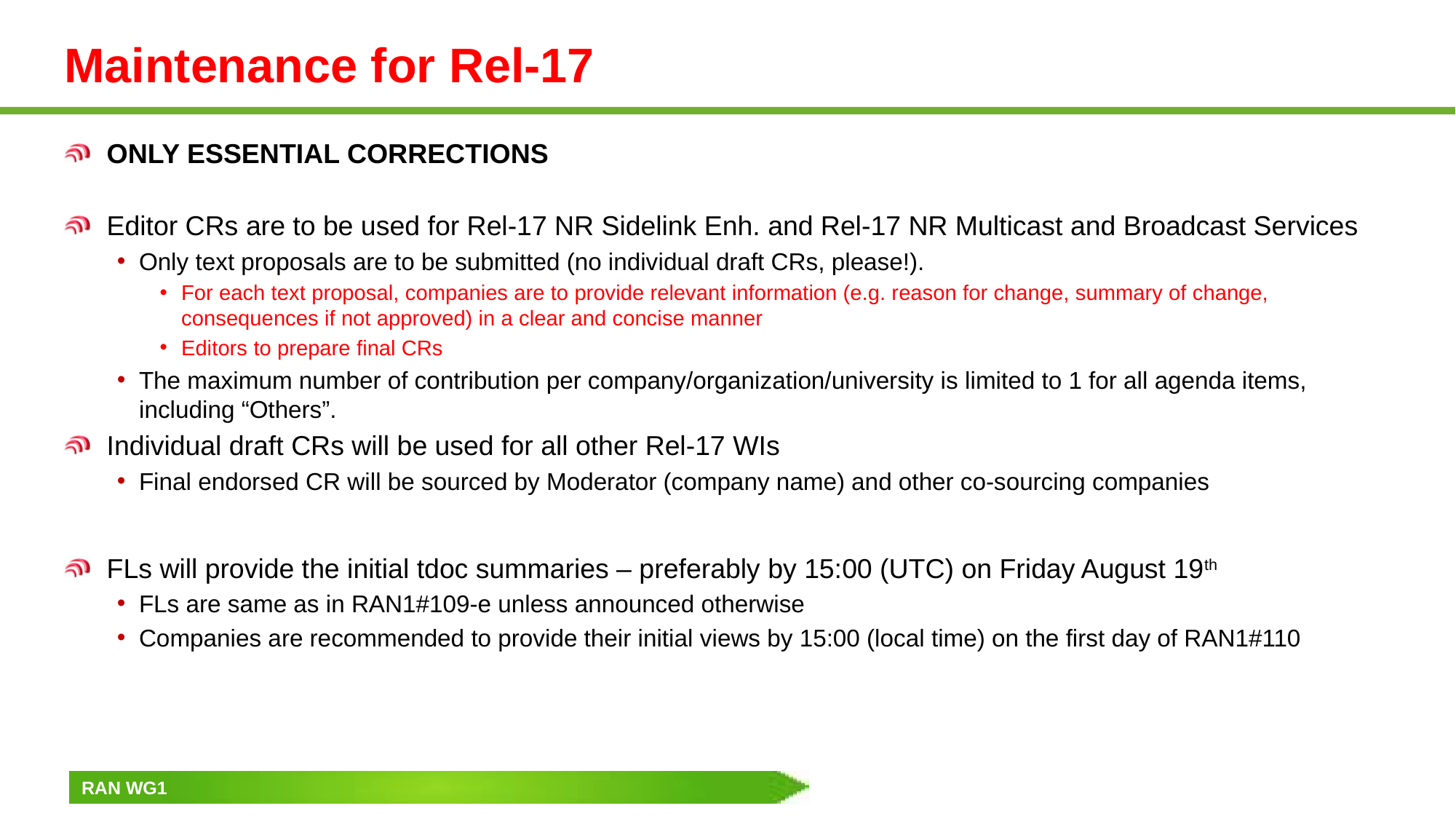

# Maintenance for Rel-17
ONLY ESSENTIAL CORRECTIONS

Editor CRs are to be used for Rel-17 NR Sidelink Enh. and Rel-17 NR Multicast and Broadcast Services
Only text proposals are to be submitted (no individual draft CRs, please!).
For each text proposal, companies are to provide relevant information (e.g. reason for change, summary of change, consequences if not approved) in a clear and concise manner
Editors to prepare final CRs
The maximum number of contribution per company/organization/university is limited to 1 for all agenda items, including “Others”.
Individual draft CRs will be used for all other Rel-17 WIs
Final endorsed CR will be sourced by Moderator (company name) and other co-sourcing companies

FLs will provide the initial tdoc summaries – preferably by 15:00 (UTC) on Friday August 19th
FLs are same as in RAN1#109-e unless announced otherwise
Companies are recommended to provide their initial views by 15:00 (local time) on the first day of RAN1#110